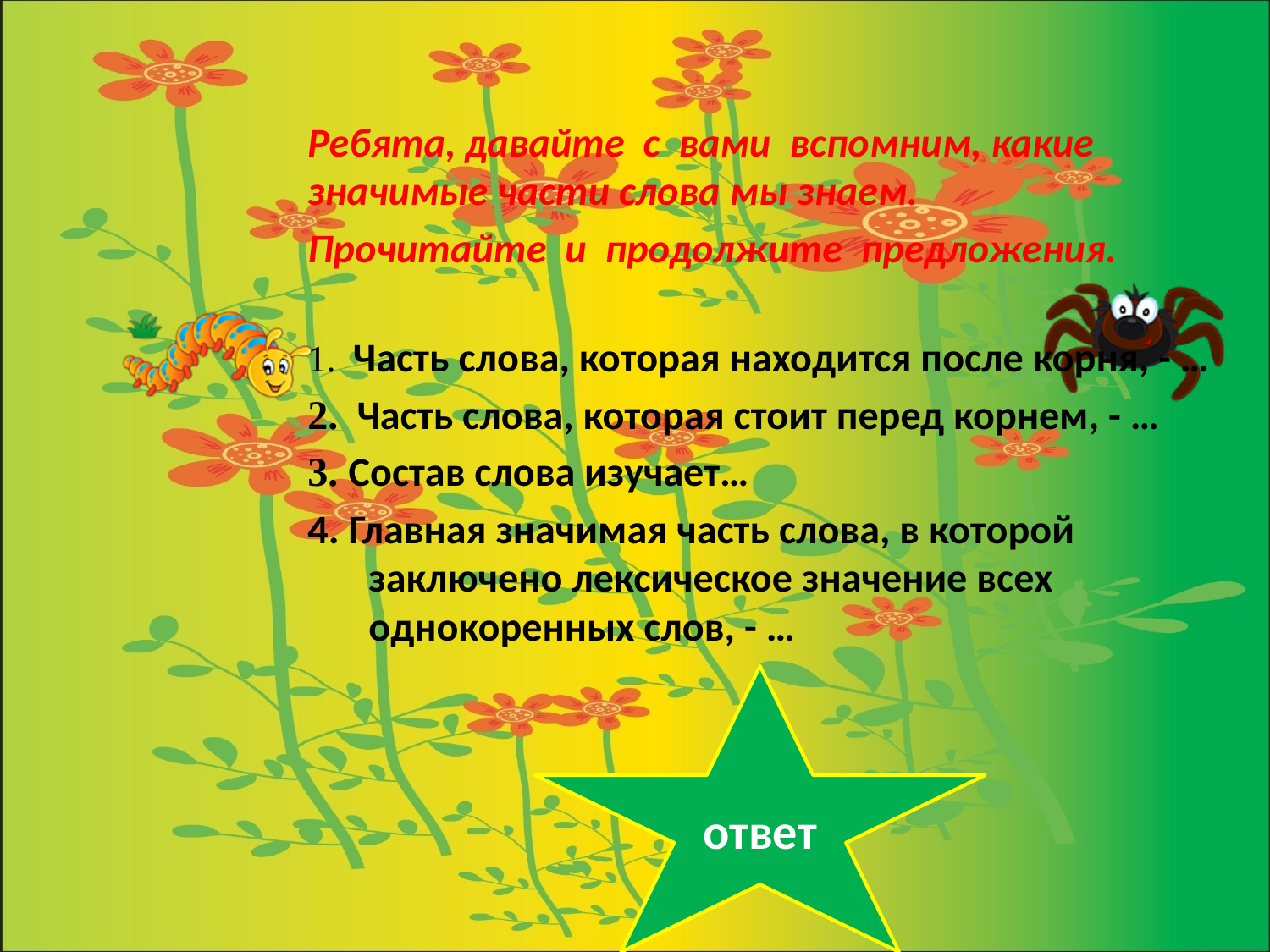

Ребята, давайте  с  вами  вспомним, какие значимые части слова мы знаем.
Прочитайте  и  продолжите  предложения.

1.  Часть слова, которая находится после корня, - …
2.  Часть слова, которая стоит перед корнем, - …
3. Состав слова изучает…
4. Главная значимая часть слова, в которой заключено лексическое значение всех однокоренных слов, - …
ответ